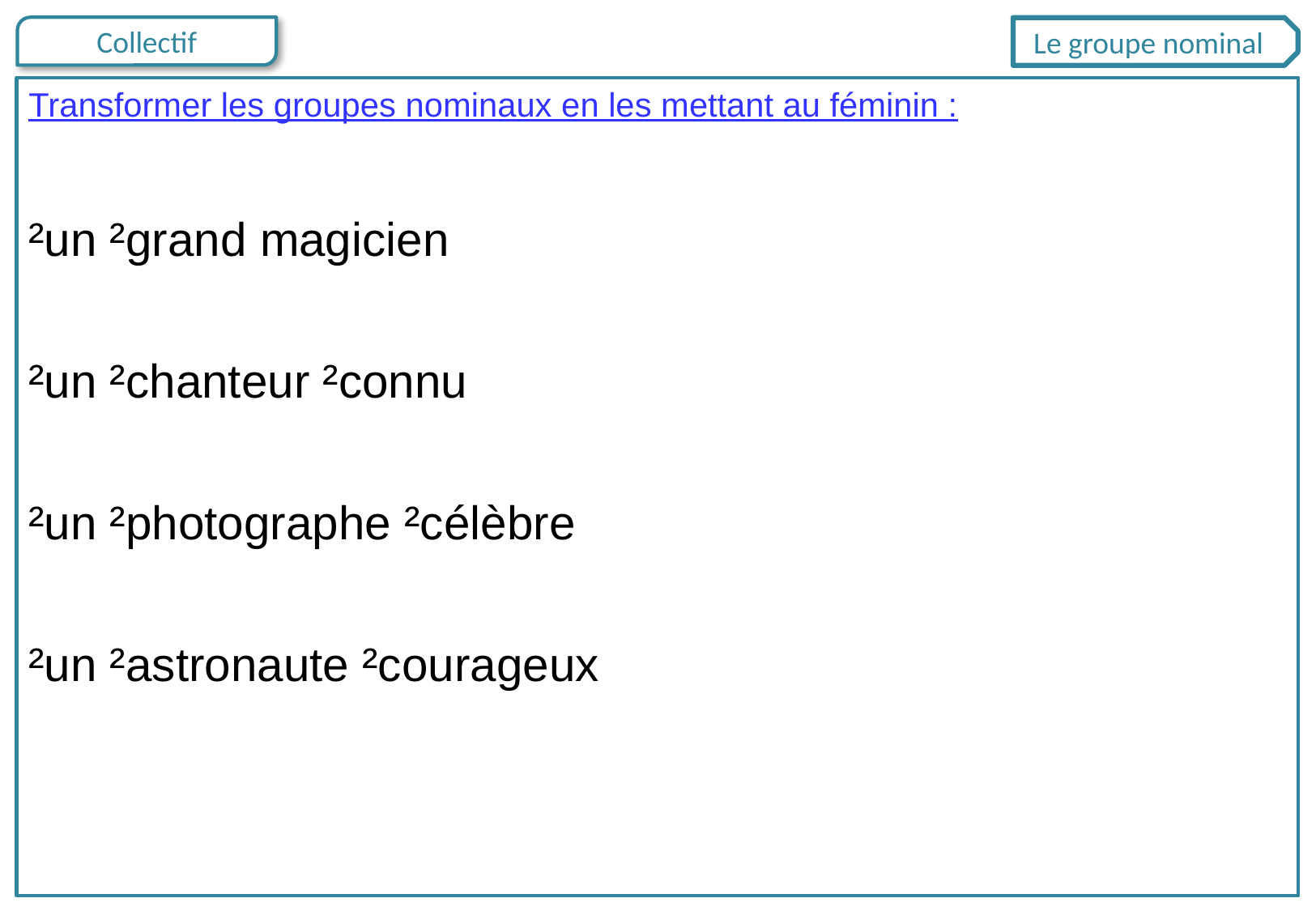

Le groupe nominal
Transformer les groupes nominaux en les mettant au féminin :
²un ²grand magicien
²un ²chanteur ²connu
²un ²photographe ²célèbre
²un ²astronaute ²courageux